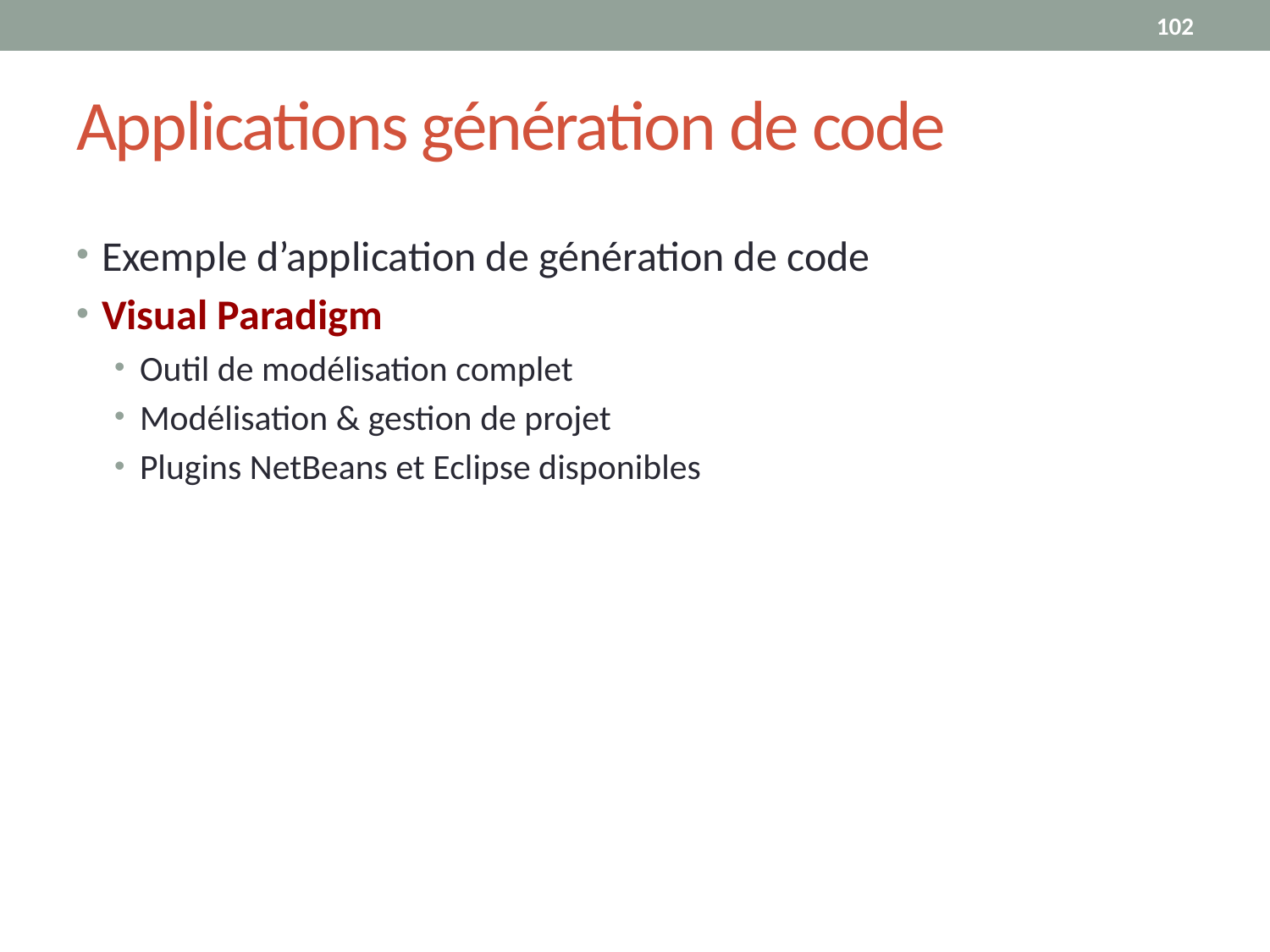

102
# Applications génération de code
Exemple d’application de génération de code
Visual Paradigm
Outil de modélisation complet
Modélisation & gestion de projet
Plugins NetBeans et Eclipse disponibles